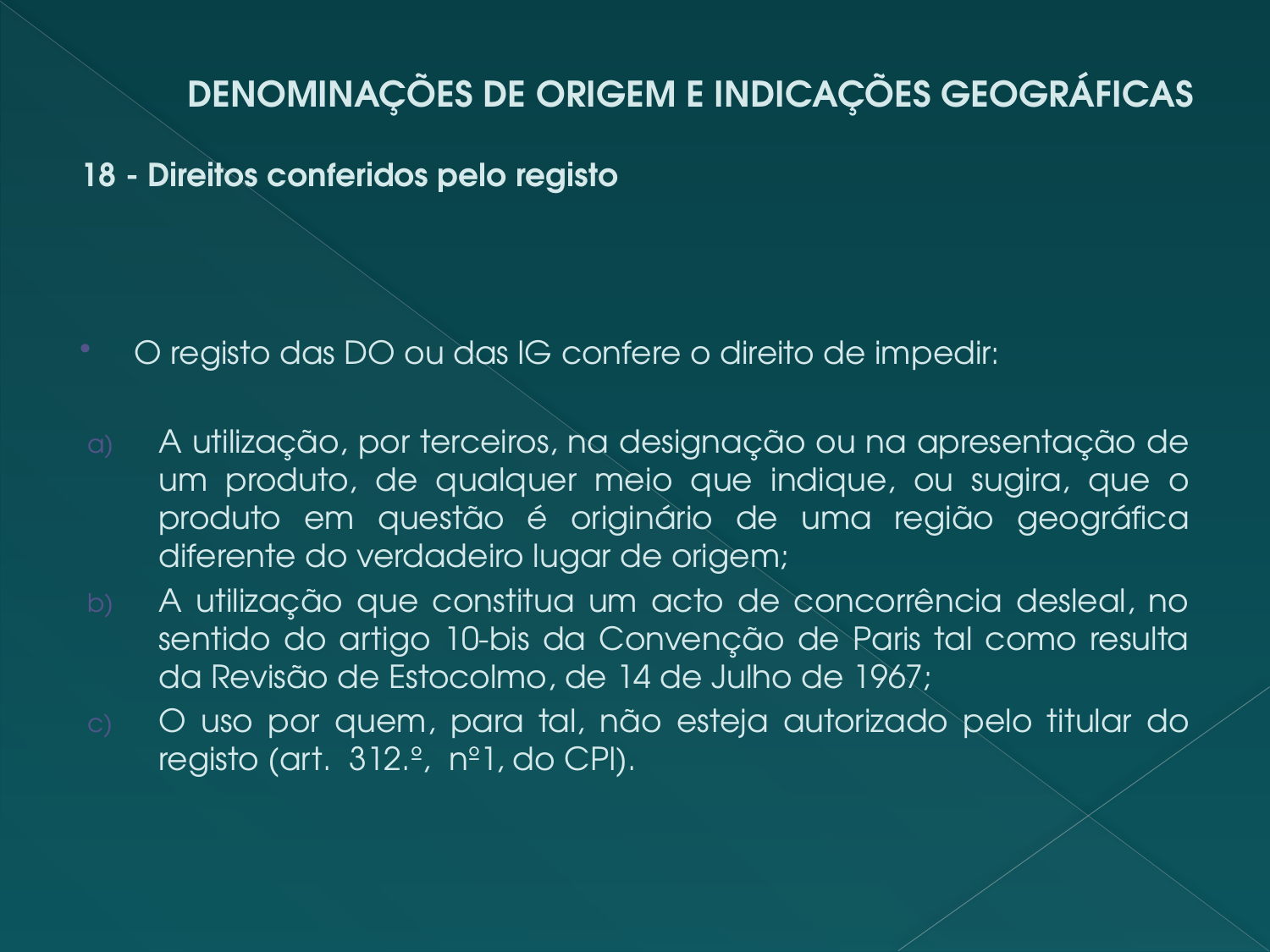

# DENOMINAÇÕES DE ORIGEM E INDICAÇÕES GEOGRÁFICAS
18 - Direitos conferidos pelo registo

O registo das DO ou das IG confere o direito de impedir:

A utilização, por terceiros, na designação ou na apresentação de um produto, de qualquer meio que indique, ou sugira, que o produto em questão é originário de uma região geográfica diferente do verdadeiro lugar de origem;
A utilização que constitua um acto de concorrência desleal, no sentido do artigo 10-bis da Convenção de Paris tal como resulta da Revisão de Estocolmo, de 14 de Julho de 1967;
O uso por quem, para tal, não esteja autorizado pelo titular do registo (art.  312.º,  nº1, do CPI).